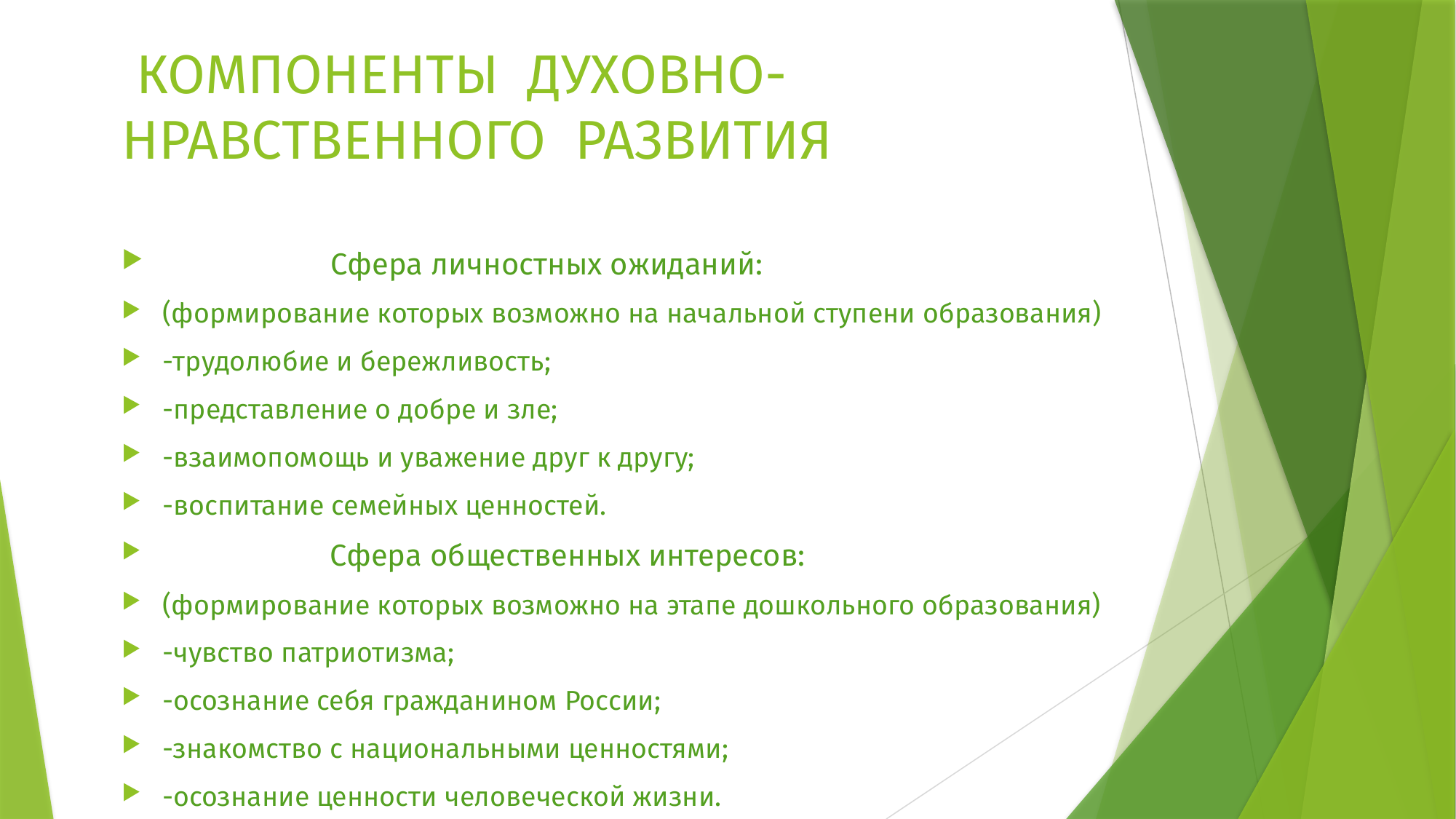

# КОМПОНЕНТЫ  ДУХОВНО-НРАВСТВЕННОГО  РАЗВИТИЯ

                     Сфера личностных ожиданий:
(формирование которых возможно на начальной ступени образования)
-трудолюбие и бережливость;
-представление о добре и зле;
-взаимопомощь и уважение друг к другу;
-воспитание семейных ценностей.
                       Сфера общественных интересов:
(формирование которых возможно на этапе дошкольного образования)
-чувство патриотизма;
-осознание себя гражданином России;
-знакомство с национальными ценностями;
-осознание ценности человеческой жизни.